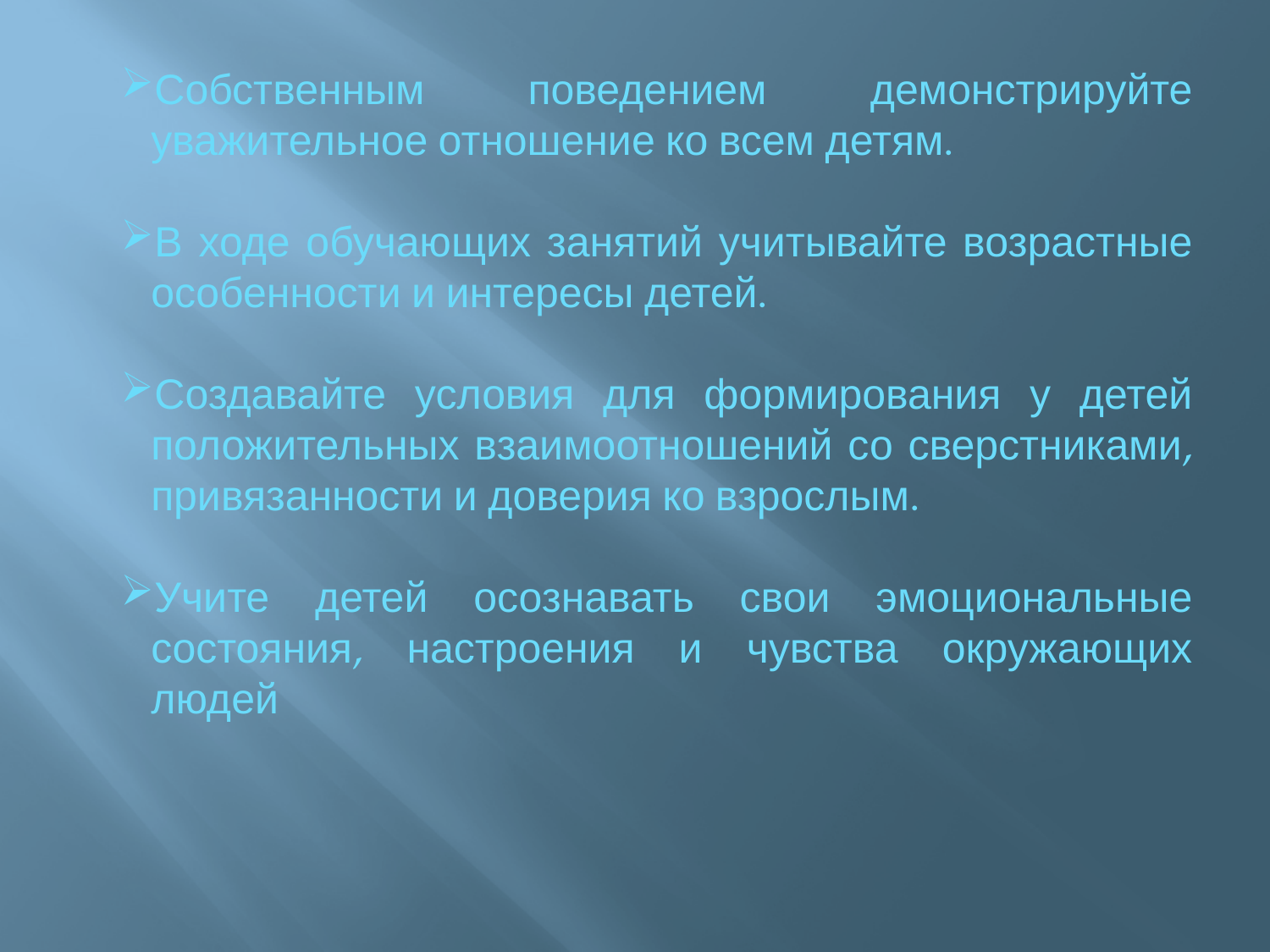

Собственным поведением демонстрируйте уважительное отношение ко всем детям.

В ходе обучающих занятий учитывайте возрастные особенности и интересы детей.

Создавайте условия для формирования у детей положительных взаимоотношений со сверстниками, привязанности и доверия ко взрослым.

Учите детей осознавать свои эмоциональные состояния, настроения и чувства окружающих людей